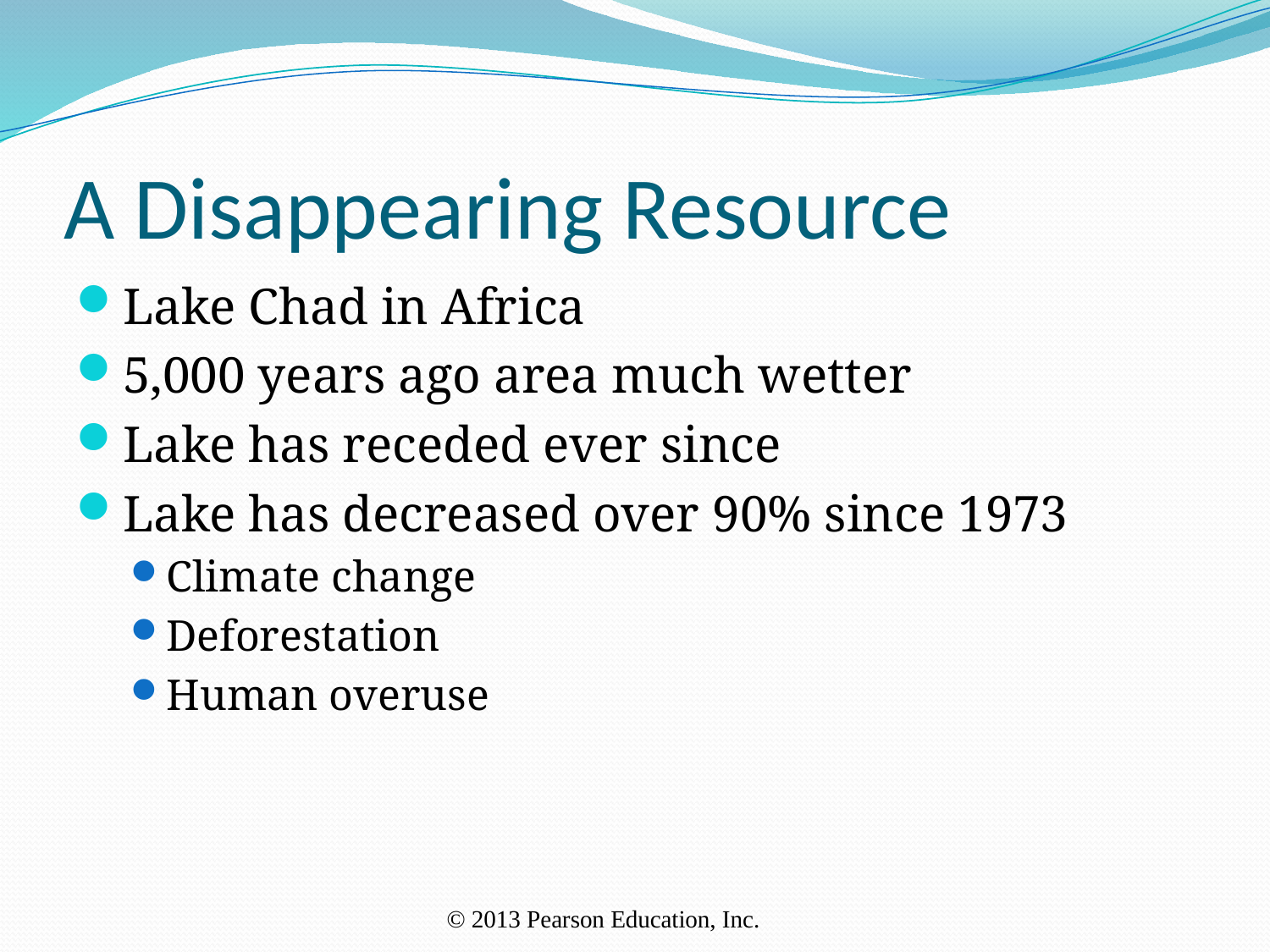

# A Disappearing Resource
Lake Chad in Africa
5,000 years ago area much wetter
Lake has receded ever since
Lake has decreased over 90% since 1973
Climate change
Deforestation
Human overuse

© 2013 Pearson Education, Inc.